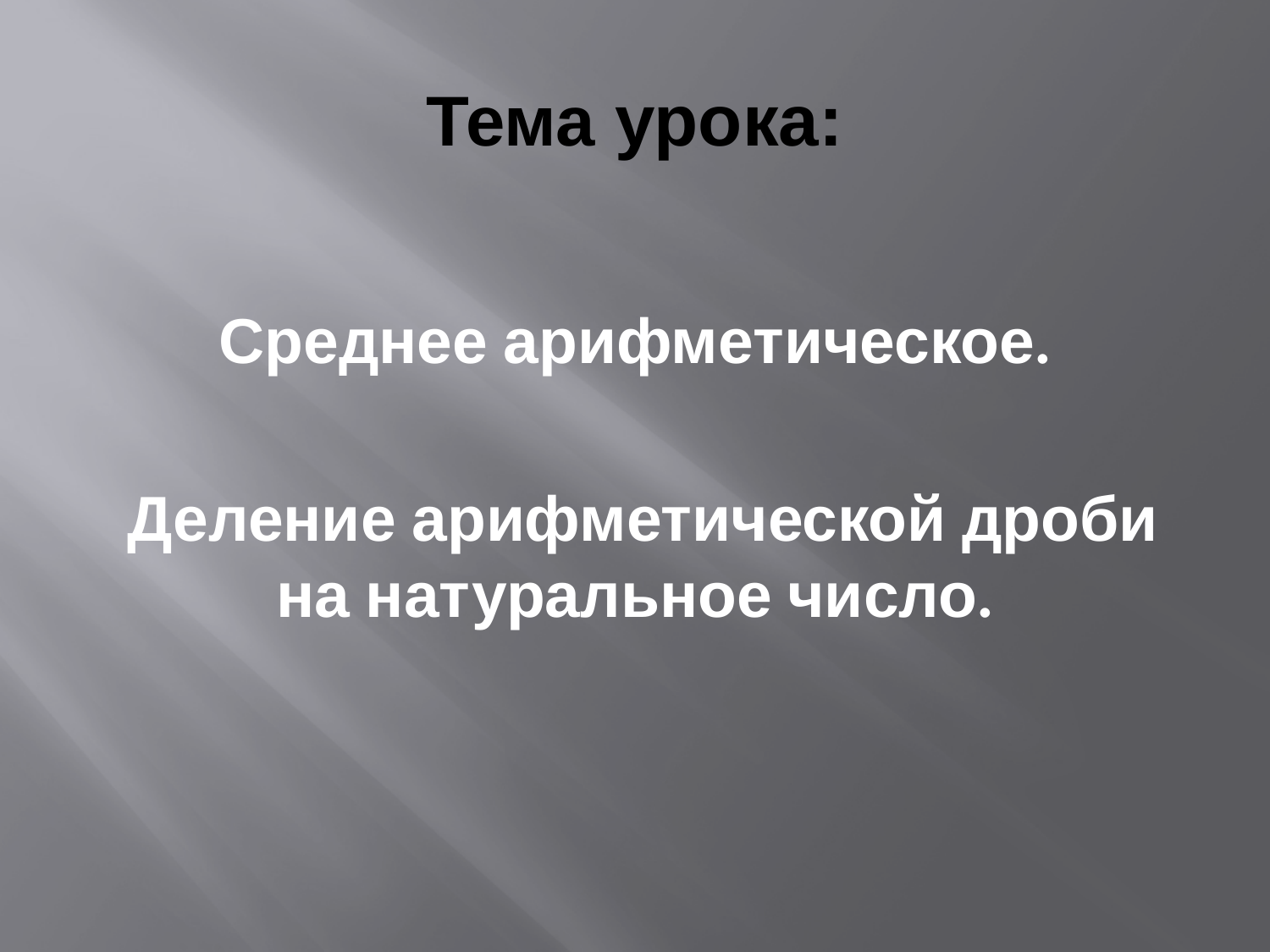

# Тема урока:

Среднее арифметическое.

 Деление арифметической дроби на натуральное число.